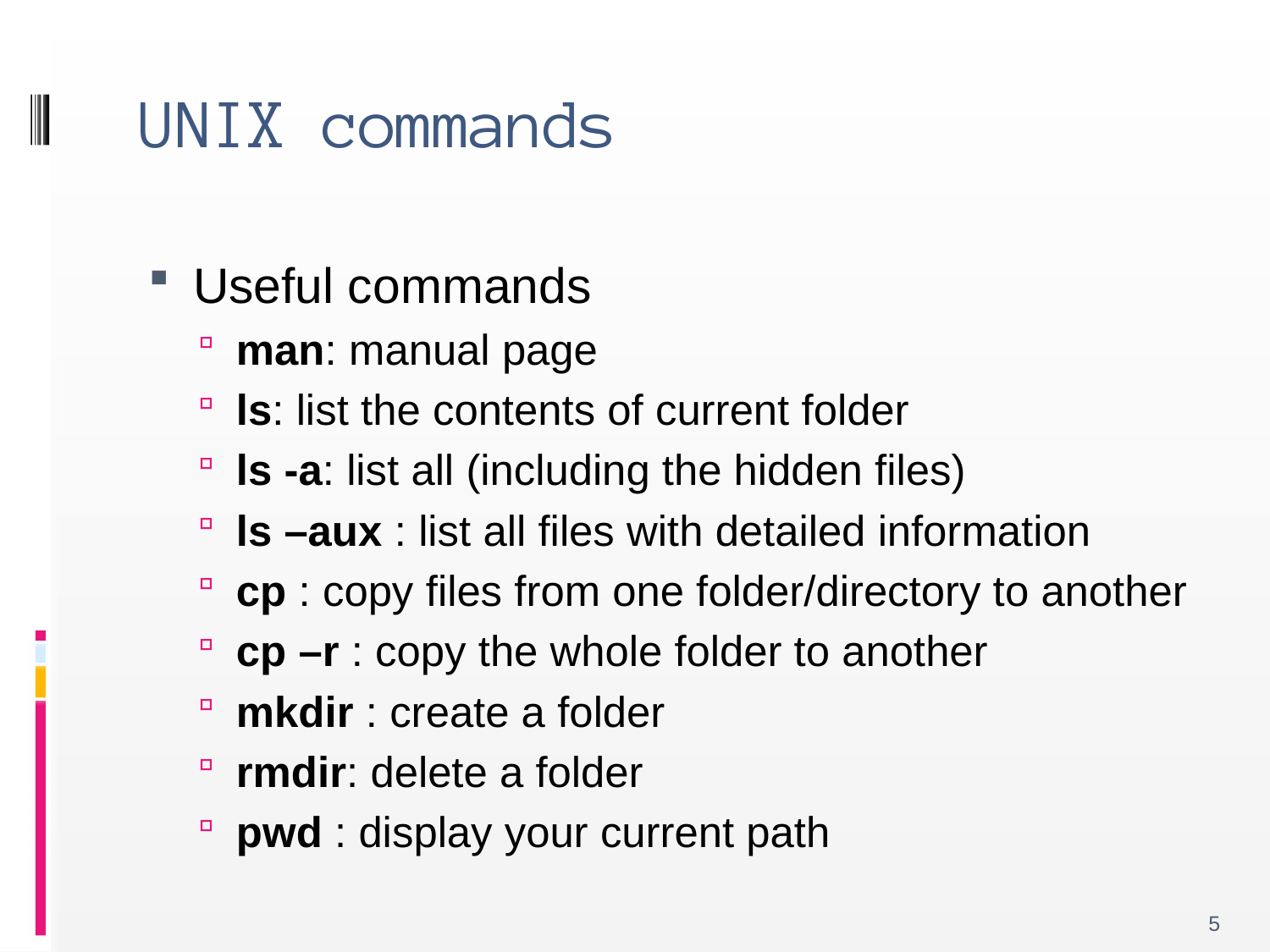

# UNIX commands
Useful commands
man: manual page
ls: list the contents of current folder
ls -a: list all (including the hidden files)
ls –aux : list all files with detailed information
cp : copy files from one folder/directory to another
cp –r : copy the whole folder to another
mkdir : create a folder
rmdir: delete a folder
pwd : display your current path
5